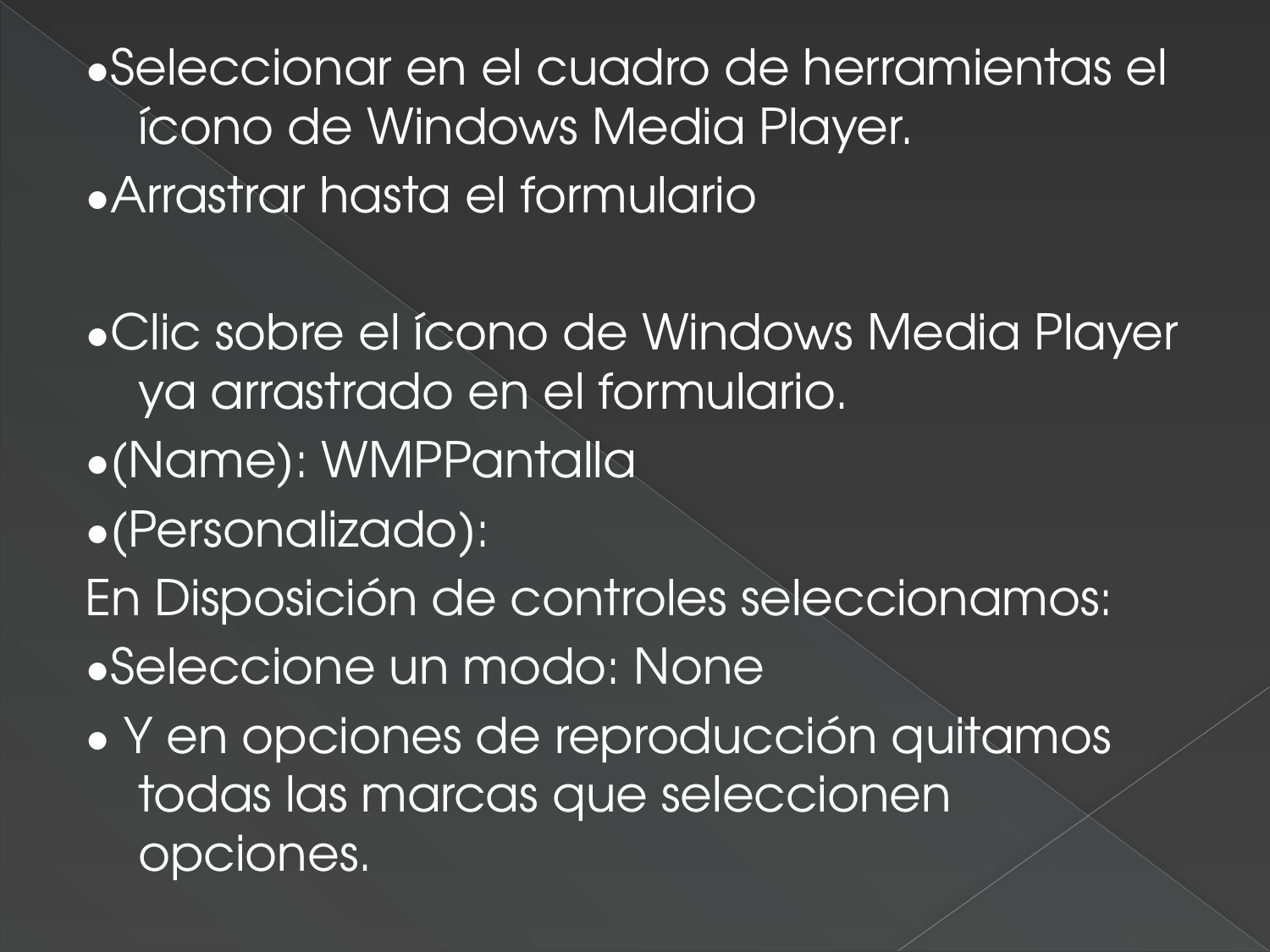

•Seleccionar en el cuadro de herramientas el ícono de Windows Media Player.
•Arrastrar hasta el formulario

•Clic sobre el ícono de Windows Media Player ya arrastrado en el formulario.
•(Name): WMPPantalla
•(Personalizado):
En Disposición de controles seleccionamos:
•Seleccione un modo: None
• Y en opciones de reproducción quitamos todas las marcas que seleccionen opciones.